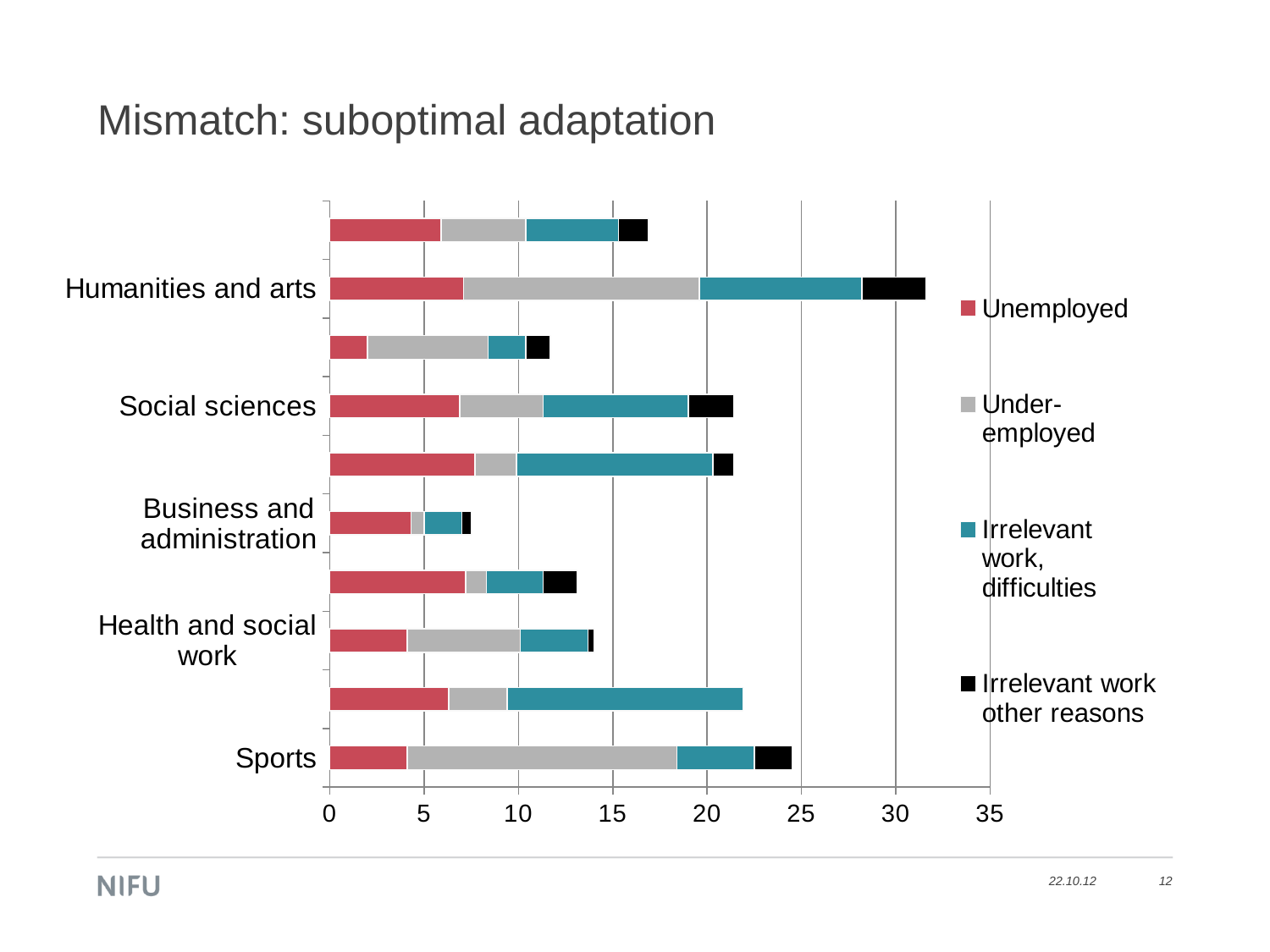

# Mismatch: suboptimal adaptation

### Chart

| Category | Unemployed | Under-employed | Irrelevant work, difficulties | Irrelevant work other reasons |
|---|---|---|---|---|
| Sports | 4.1 | 14.3 | 4.1 | 2.0 |
| Agriculture and firshery | 6.3 | 3.1 | 12.5 | 0.0 |
| Health and social work | 4.1 | 6.0 | 3.6 | 0.30000000000000004 |
| Science and technology | 7.2 | 1.1 | 3.0 | 1.8 |
| Business and administration | 4.3 | 0.7000000000000001 | 2.0 | 0.5 |
| Law | 7.7 | 2.2 | 10.4 | 1.1 |
| Social sciences | 6.9 | 4.4 | 7.7 | 2.4 |
| Education and teaching | 2.0 | 6.4 | 2.0 | 1.3 |
| Humanities and arts | 7.1 | 12.5 | 8.6 | 3.4 |
| ALL MASTERS | 5.9 | 4.5 | 4.9 | 1.6 |
22.10.12
12